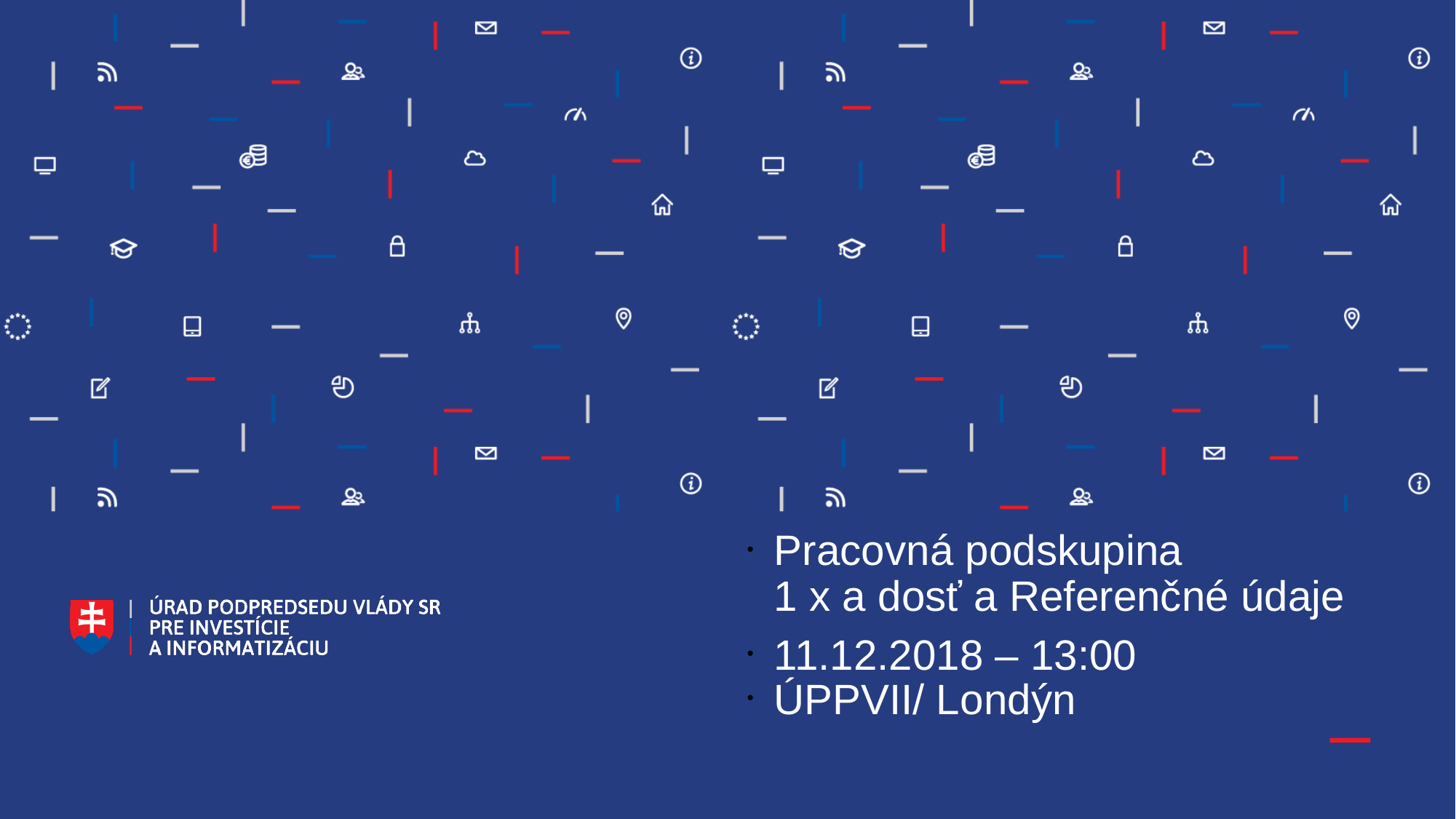

Pracovná podskupina
1 x a dosť a Referenčné údaje
11.12.2018 – 13:00
ÚPPVII/ Londýn